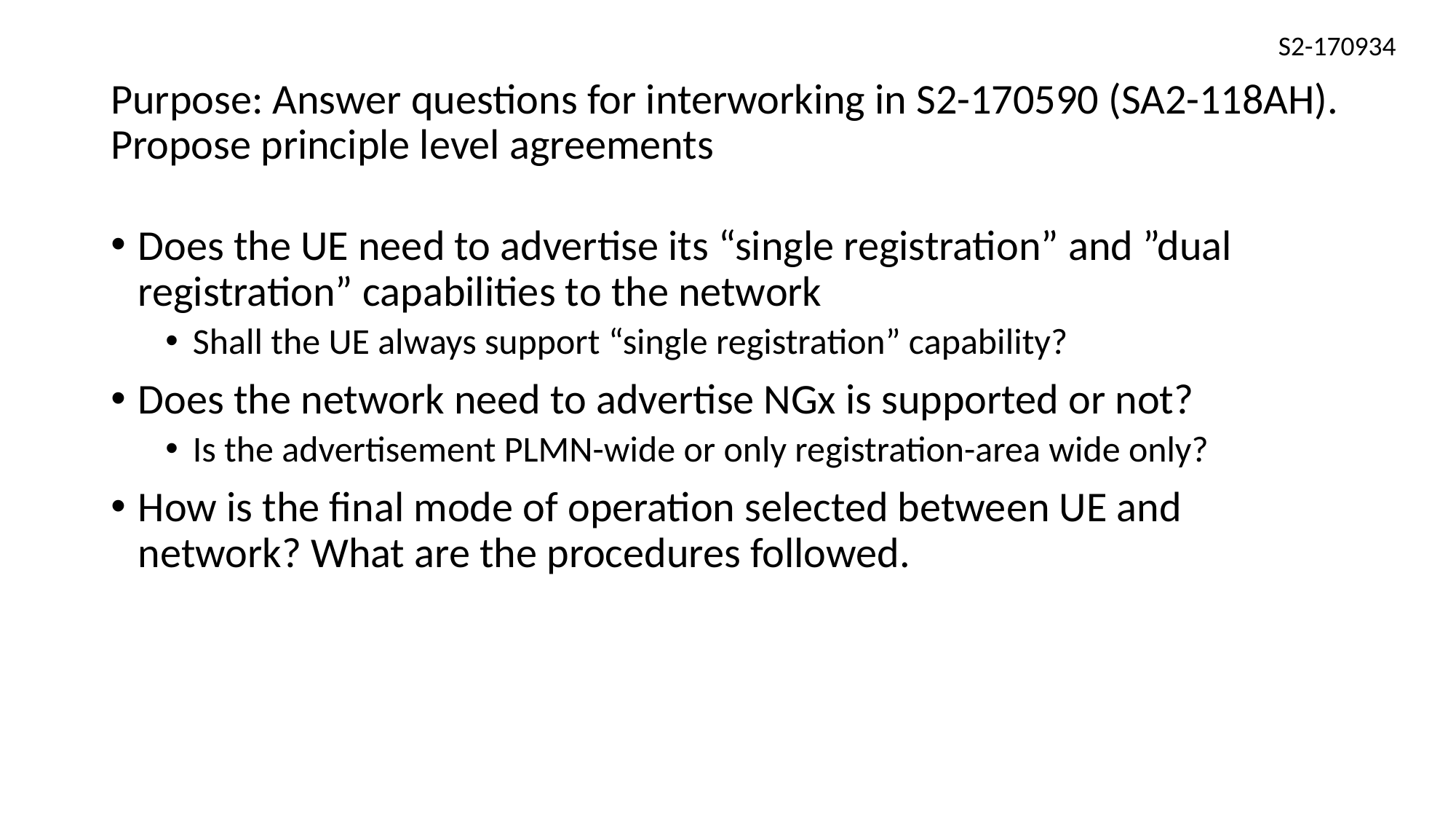

# Purpose: Answer questions for interworking in S2-170590 (SA2-118AH). Propose principle level agreements
Does the UE need to advertise its “single registration” and ”dual registration” capabilities to the network
Shall the UE always support “single registration” capability?
Does the network need to advertise NGx is supported or not?
Is the advertisement PLMN-wide or only registration-area wide only?
How is the final mode of operation selected between UE and network? What are the procedures followed.